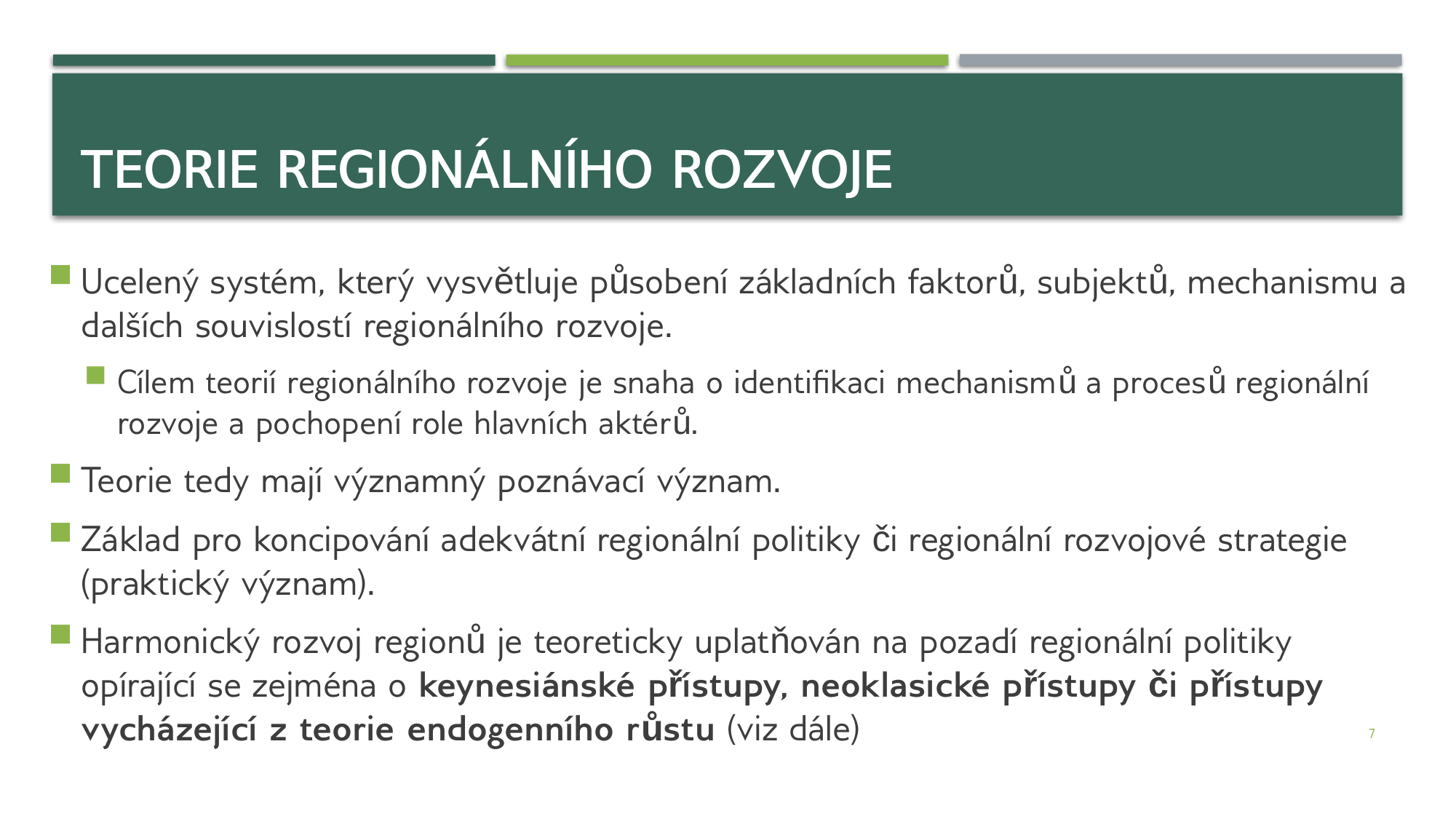

# teorie regionálního rozvoje
Ucelený systém, který vysvětluje působení základních faktorů, subjektů, mechanismu a dalších souvislostí regionálního rozvoje.
Cílem teorií regionálního rozvoje je snaha o identifikaci mechanismů a procesů regionální rozvoje a pochopení role hlavních aktérů.
Teorie tedy mají významný poznávací význam.
Základ pro koncipování adekvátní regionální politiky či regionální rozvojové strategie (praktický význam).
Harmonický rozvoj regionů je teoreticky uplatňován na pozadí regionální politiky opírající se zejména o keynesiánské přístupy, neoklasické přístupy či přístupy vycházející z teorie endogenního růstu (viz dále)
7